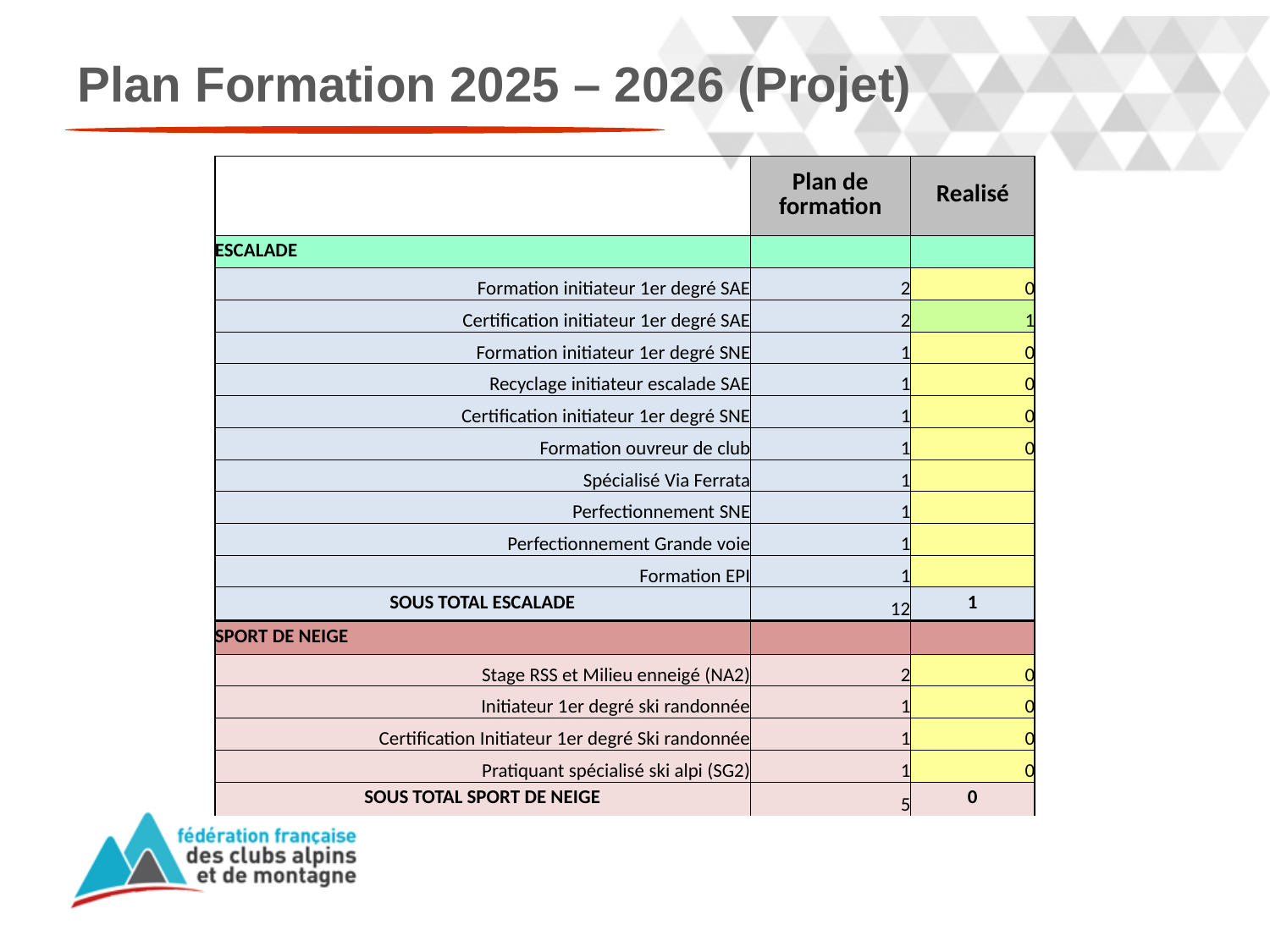

# Plan Formation 2025 – 2026 (Projet)
|  | Plan de formation | Realisé |
| --- | --- | --- |
| ESCALADE |  |  |
| Formation initiateur 1er degré SAE | 2 | 0 |
| Certification initiateur 1er degré SAE | 2 | 1 |
| Formation initiateur 1er degré SNE | 1 | 0 |
| Recyclage initiateur escalade SAE | 1 | 0 |
| Certification initiateur 1er degré SNE | 1 | 0 |
| Formation ouvreur de club | 1 | 0 |
| Spécialisé Via Ferrata | 1 |  |
| Perfectionnement SNE | 1 |  |
| Perfectionnement Grande voie | 1 |  |
| Formation EPI | 1 |  |
| SOUS TOTAL ESCALADE | 12 | 1 |
| SPORT DE NEIGE |  |  |
| Stage RSS et Milieu enneigé (NA2) | 2 | 0 |
| Initiateur 1er degré ski randonnée | 1 | 0 |
| Certification Initiateur 1er degré Ski randonnée | 1 | 0 |
| Pratiquant spécialisé ski alpi (SG2) | 1 | 0 |
| SOUS TOTAL SPORT DE NEIGE | 5 | 0 |